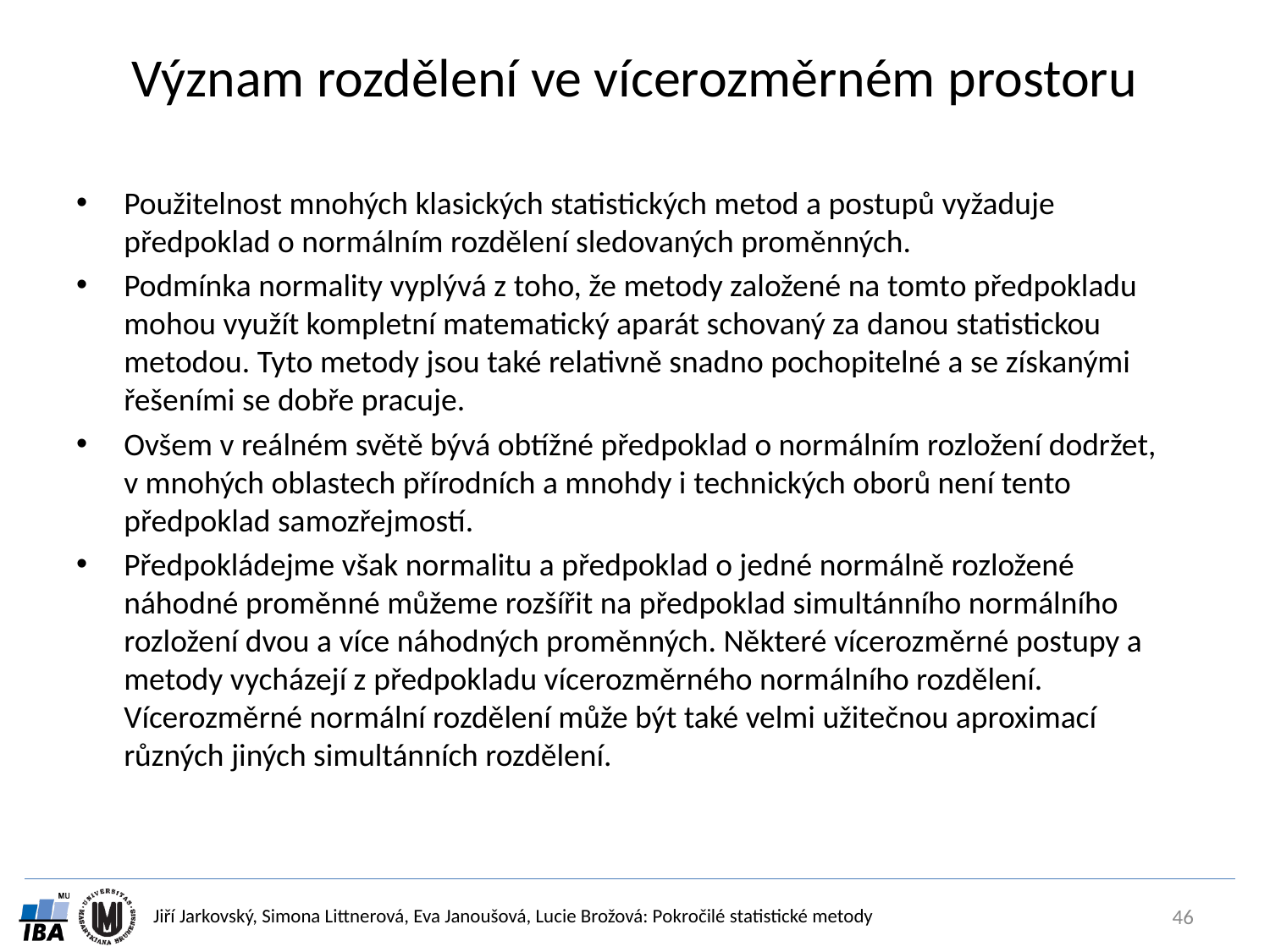

# Význam rozdělení ve vícerozměrném prostoru
Použitelnost mnohých klasických statistických metod a postupů vyžaduje předpoklad o normálním rozdělení sledovaných proměnných.
Podmínka normality vyplývá z toho, že metody založené na tomto předpokladu mohou využít kompletní matematický aparát schovaný za danou statistickou metodou. Tyto metody jsou také relativně snadno pochopitelné a se získanými řešeními se dobře pracuje.
Ovšem v reálném světě bývá obtížné předpoklad o normálním rozložení dodržet, v mnohých oblastech přírodních a mnohdy i technických oborů není tento předpoklad samozřejmostí.
Předpokládejme však normalitu a předpoklad o jedné normálně rozložené náhodné proměnné můžeme rozšířit na předpoklad simultánního normálního rozložení dvou a více náhodných proměnných. Některé vícerozměrné postupy a metody vycházejí z předpokladu vícerozměrného normálního rozdělení. Vícerozměrné normální rozdělení může být také velmi užitečnou aproximací různých jiných simultánních rozdělení.

46